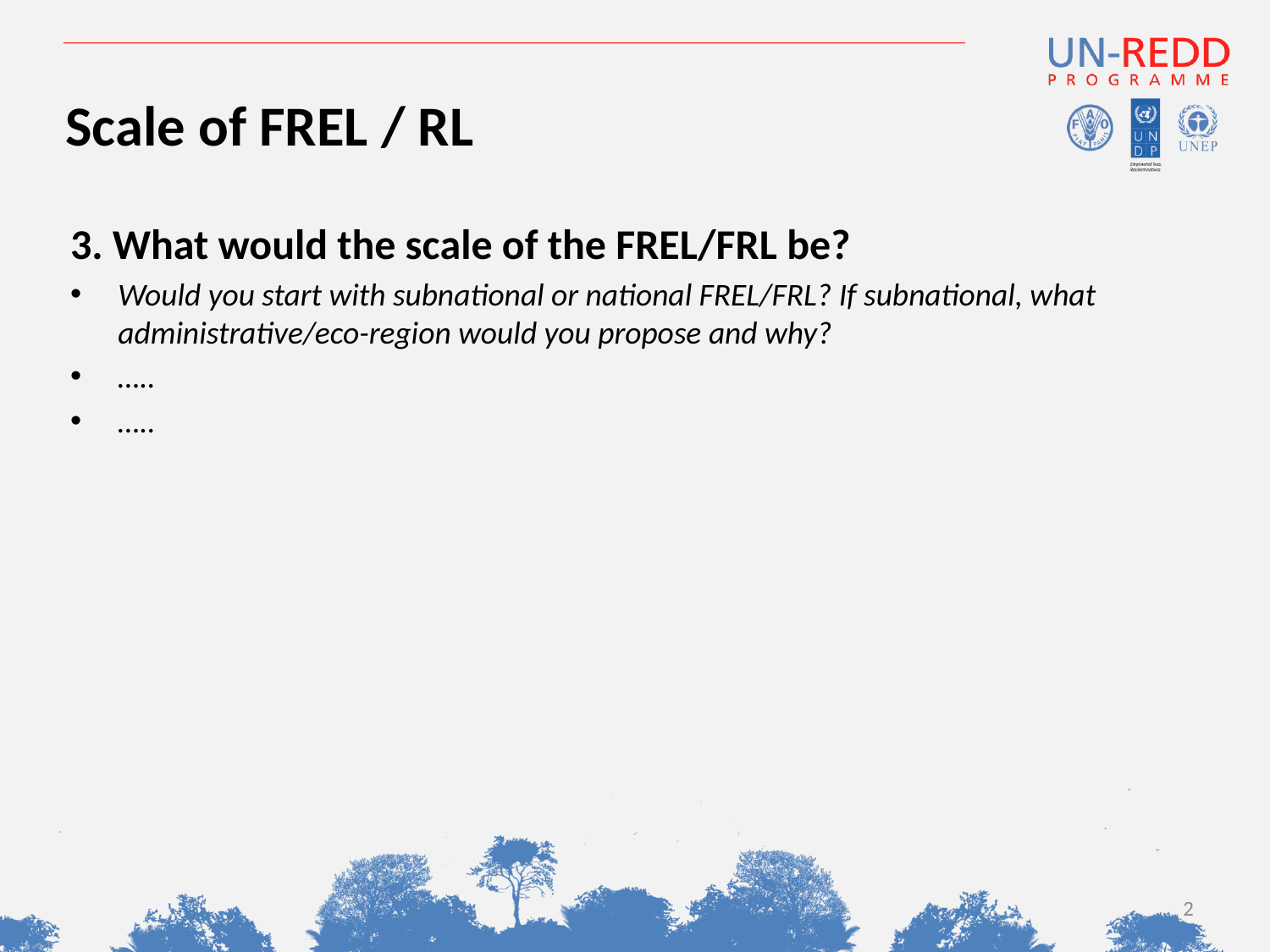

Scale of FREL / RL
3. What would the scale of the FREL/FRL be?
Would you start with subnational or national FREL/FRL? If subnational, what administrative/eco-region would you propose and why?
…..
…..

2